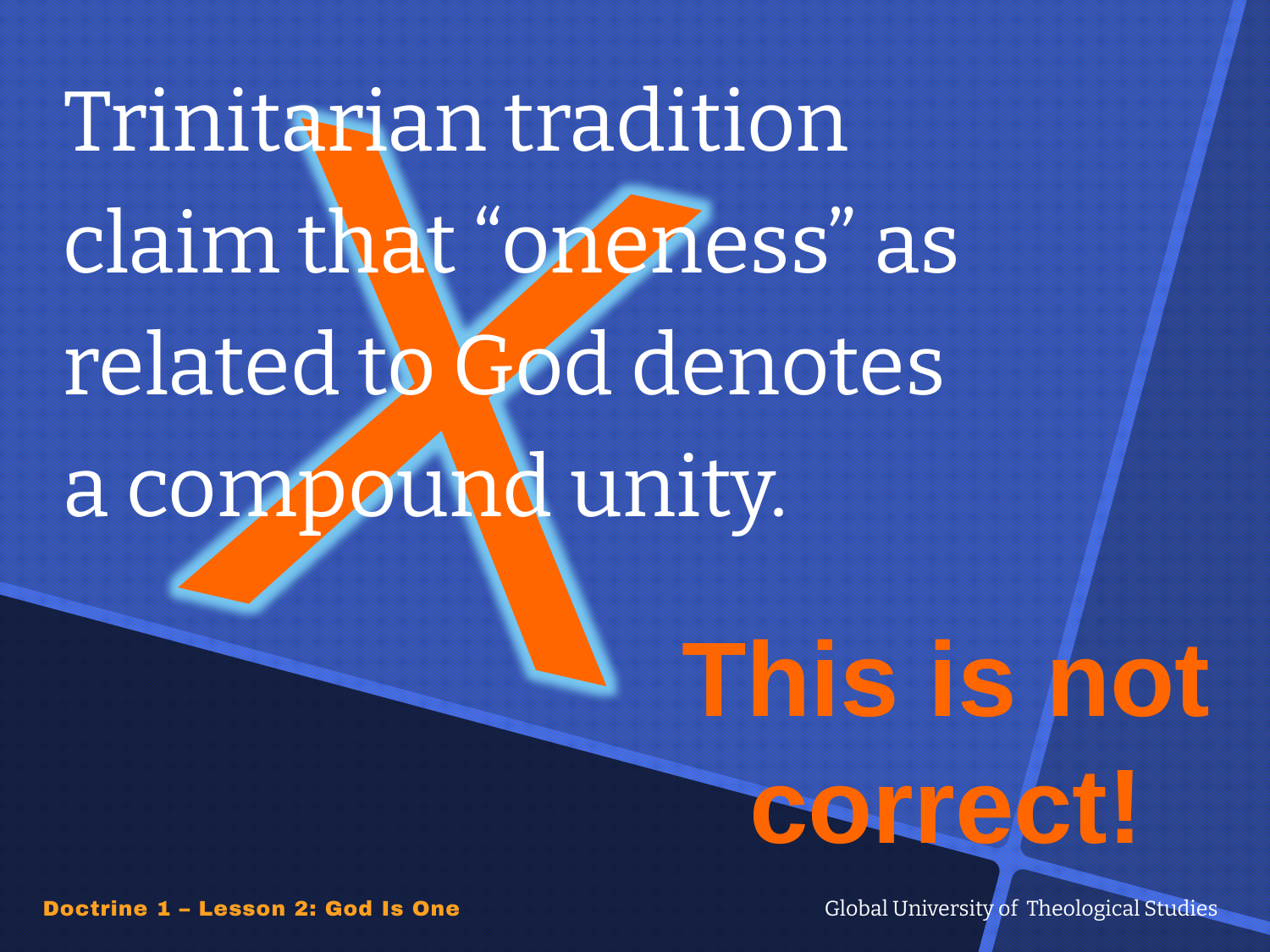

X
Trinitarian tradition claim that “oneness” as related to God denotes a compound unity.
This is not correct!
Doctrine 1 – Lesson 2: God Is One                                              Global University of  Theological Studies